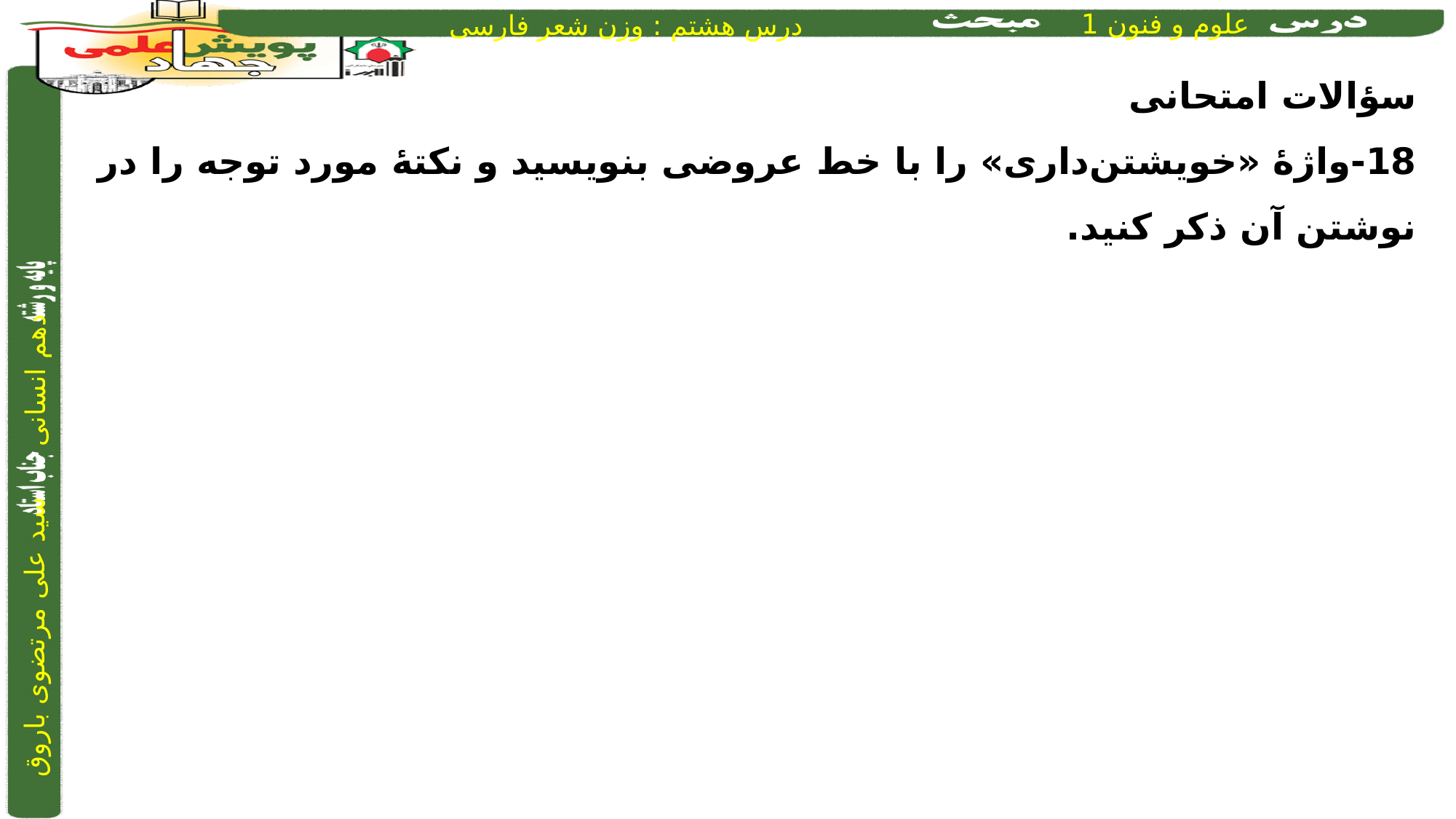

سؤالات امتحانی
18-واژۀ «خویشتن‌داری» را با خط عروضی بنویسید و نکتۀ مورد توجه را در نوشتن آن ذکر کنید.